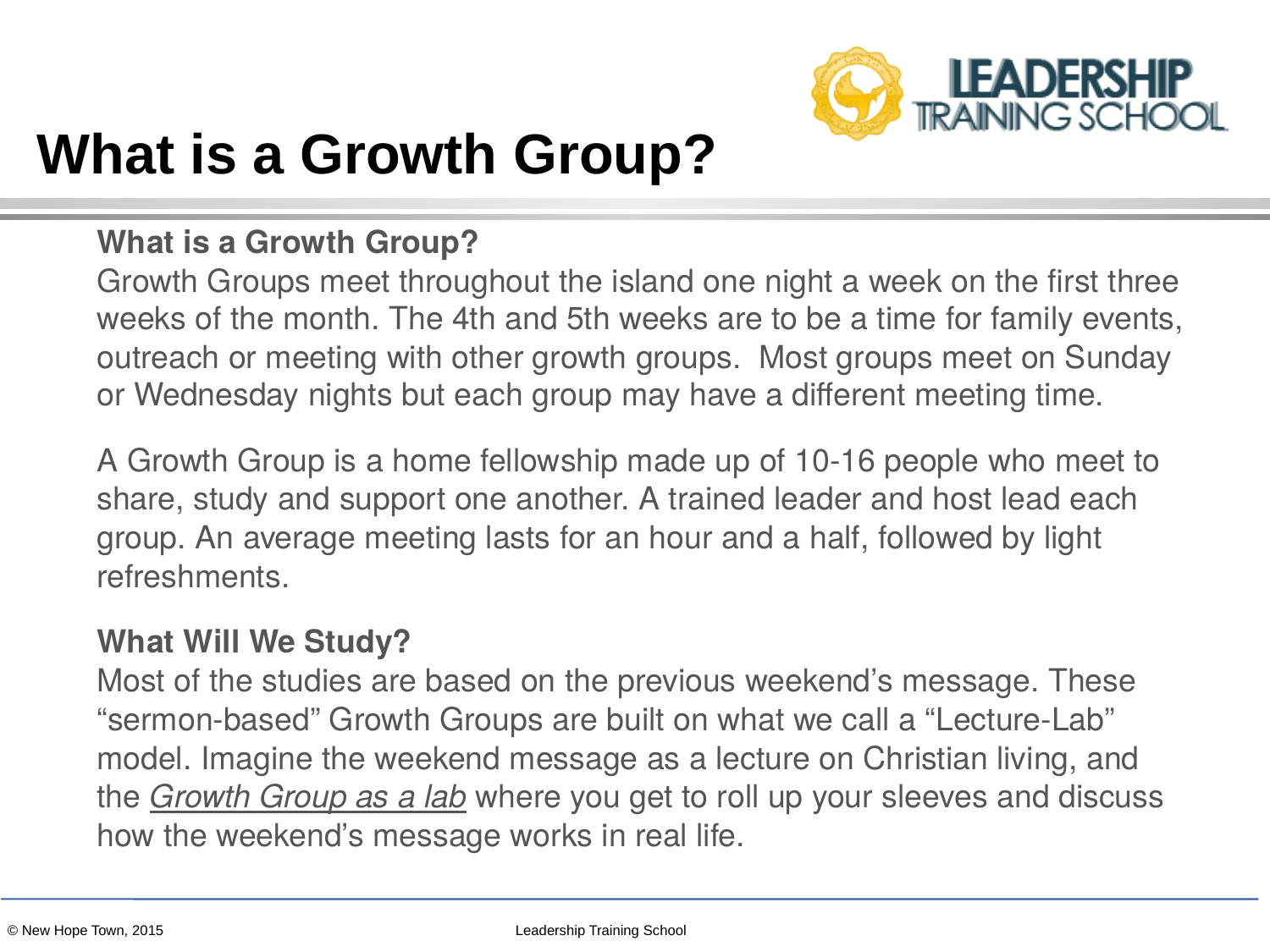

# What is a Growth Group?
What is a Growth Group?
Growth Groups meet throughout the island one night a week on the first three weeks of the month. The 4th and 5th weeks are to be a time for family events, outreach or meeting with other growth groups.  Most groups meet on Sunday or Wednesday nights but each group may have a different meeting time.
A Growth Group is a home fellowship made up of 10-16 people who meet to share, study and support one another. A trained leader and host lead each group. An average meeting lasts for an hour and a half, followed by light refreshments.
What Will We Study?
Most of the studies are based on the previous weekend’s message. These “sermon-based” Growth Groups are built on what we call a “Lecture-Lab” model. Imagine the weekend message as a lecture on Christian living, and the Growth Group as a lab where you get to roll up your sleeves and discuss how the weekend’s message works in real life.
19